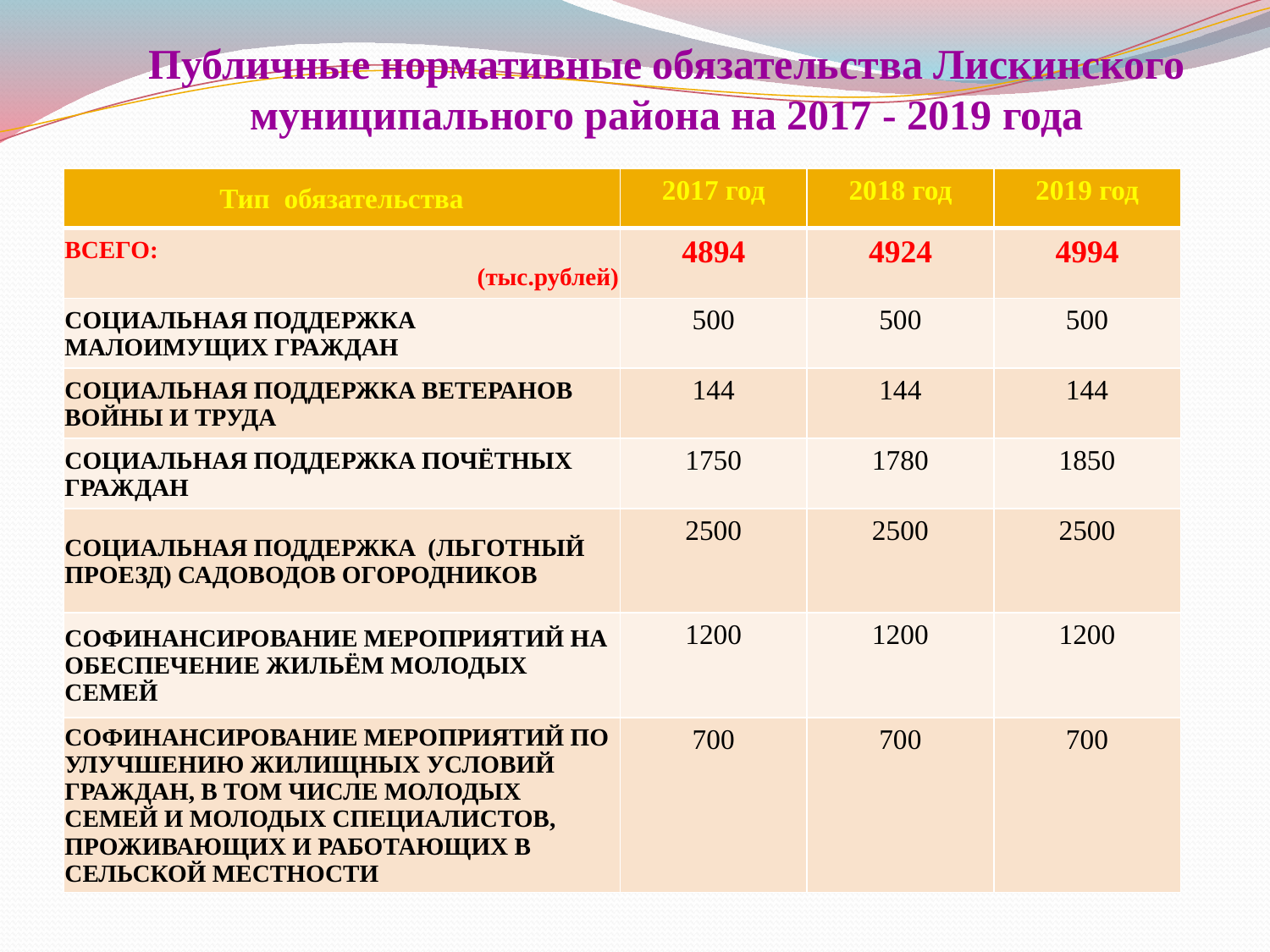

# Публичные нормативные обязательства Лискинского муниципального района на 2017 - 2019 года
| Тип обязательства | 2017 год | 2018 год | 2019 год |
| --- | --- | --- | --- |
| ВСЕГО: (тыс.рублей) | 4894 | 4924 | 4994 |
| СОЦИАЛЬНАЯ ПОДДЕРЖКА МАЛОИМУЩИХ ГРАЖДАН | 500 | 500 | 500 |
| СОЦИАЛЬНАЯ ПОДДЕРЖКА ВЕТЕРАНОВ ВОЙНЫ И ТРУДА | 144 | 144 | 144 |
| СОЦИАЛЬНАЯ ПОДДЕРЖКА ПОЧЁТНЫХ ГРАЖДАН | 1750 | 1780 | 1850 |
| СОЦИАЛЬНАЯ ПОДДЕРЖКА (ЛЬГОТНЫЙ ПРОЕЗД) САДОВОДОВ ОГОРОДНИКОВ | 2500 | 2500 | 2500 |
| СОФИНАНСИРОВАНИЕ МЕРОПРИЯТИЙ НА ОБЕСПЕЧЕНИЕ ЖИЛЬЁМ МОЛОДЫХ СЕМЕЙ | 1200 | 1200 | 1200 |
| СОФИНАНСИРОВАНИЕ МЕРОПРИЯТИЙ ПО УЛУЧШЕНИЮ ЖИЛИЩНЫХ УСЛОВИЙ ГРАЖДАН, В ТОМ ЧИСЛЕ МОЛОДЫХ СЕМЕЙ И МОЛОДЫХ СПЕЦИАЛИСТОВ, ПРОЖИВАЮЩИХ И РАБОТАЮЩИХ В СЕЛЬСКОЙ МЕСТНОСТИ | 700 | 700 | 700 |